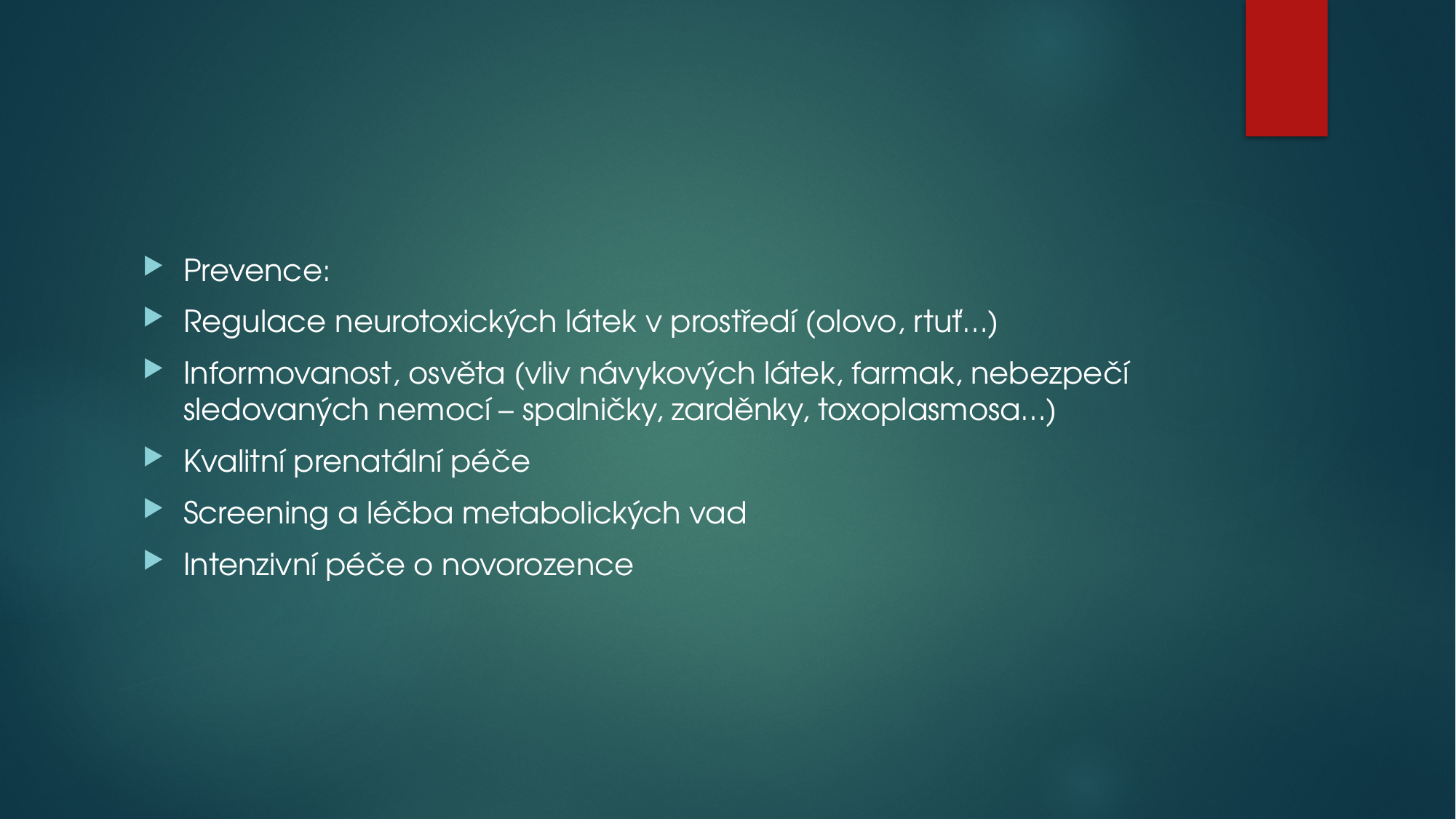

#
Prevence:
Regulace neurotoxických látek v prostředí (olovo, rtuť…)
Informovanost, osvěta (vliv návykových látek, farmak, nebezpečí sledovaných nemocí – spalničky, zarděnky, toxoplasmosa…)
Kvalitní prenatální péče
Screening a léčba metabolických vad
Intenzivní péče o novorozence